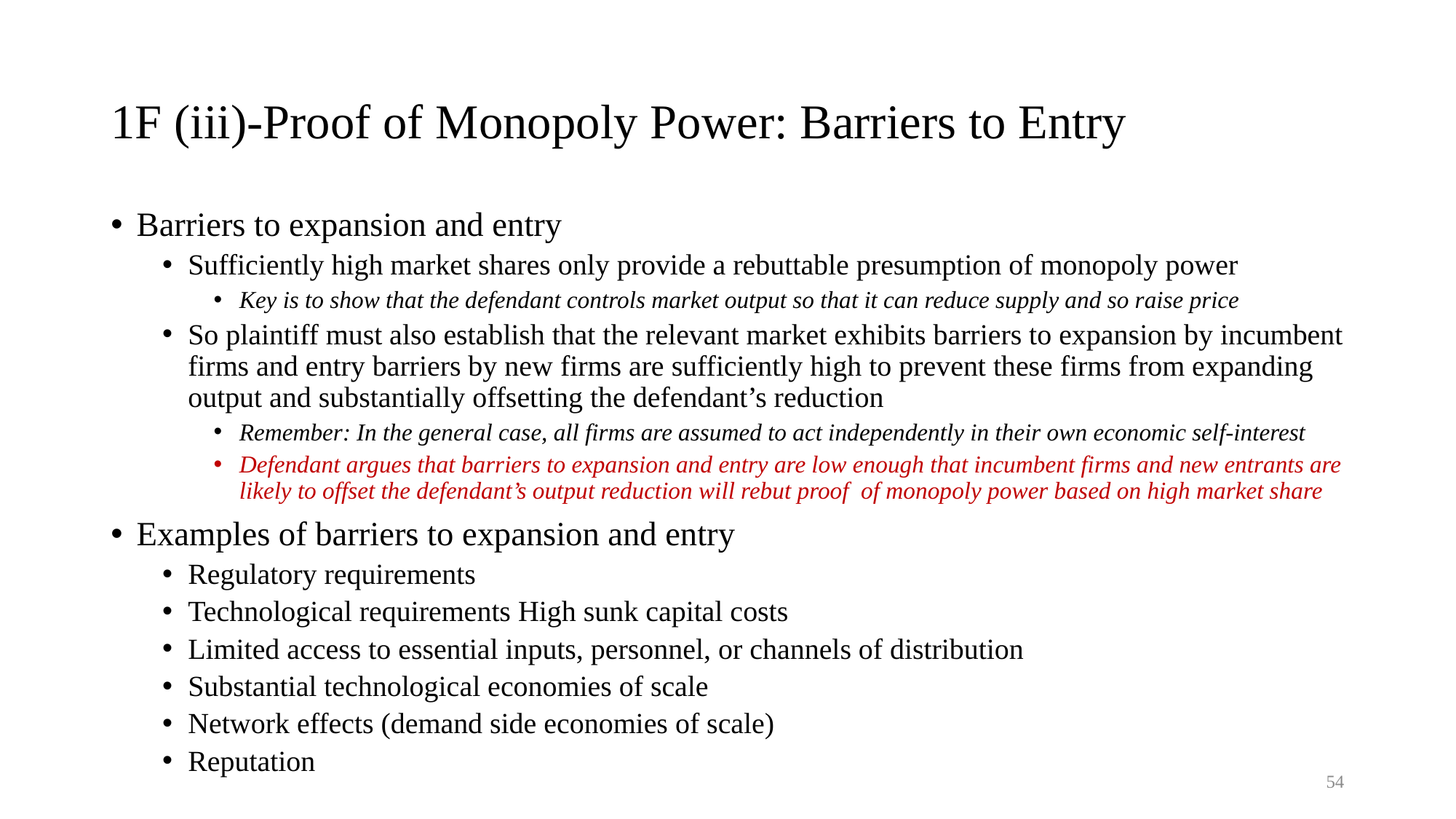

# 1F (iii)-Proof of Monopoly Power: Barriers to Entry
Barriers to expansion and entry
Sufficiently high market shares only provide a rebuttable presumption of monopoly power
Key is to show that the defendant controls market output so that it can reduce supply and so raise price
So plaintiff must also establish that the relevant market exhibits barriers to expansion by incumbent firms and entry barriers by new firms are sufficiently high to prevent these firms from expanding output and substantially offsetting the defendant’s reduction
Remember: In the general case, all firms are assumed to act independently in their own economic self-interest
Defendant argues that barriers to expansion and entry are low enough that incumbent firms and new entrants are likely to offset the defendant’s output reduction will rebut proof  of monopoly power based on high market share
Examples of barriers to expansion and entry
Regulatory requirements
Technological requirements High sunk capital costs
Limited access to essential inputs, personnel, or channels of distribution
Substantial technological economies of scale
Network effects (demand side economies of scale)
Reputation

54